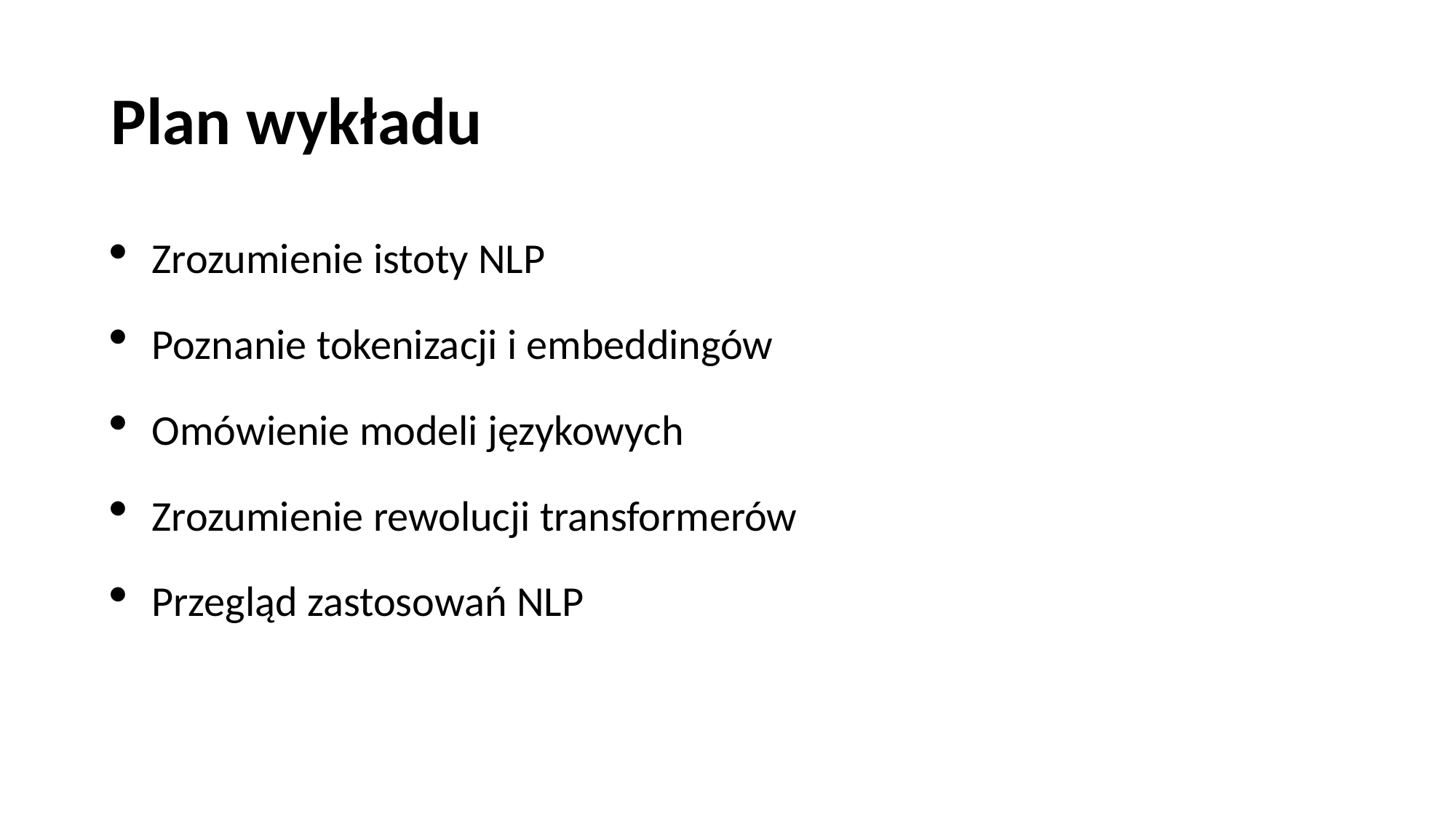

# Plan wykładu
Zrozumienie istoty NLP
Poznanie tokenizacji i embeddingów
Omówienie modeli językowych
Zrozumienie rewolucji transformerów
Przegląd zastosowań NLP